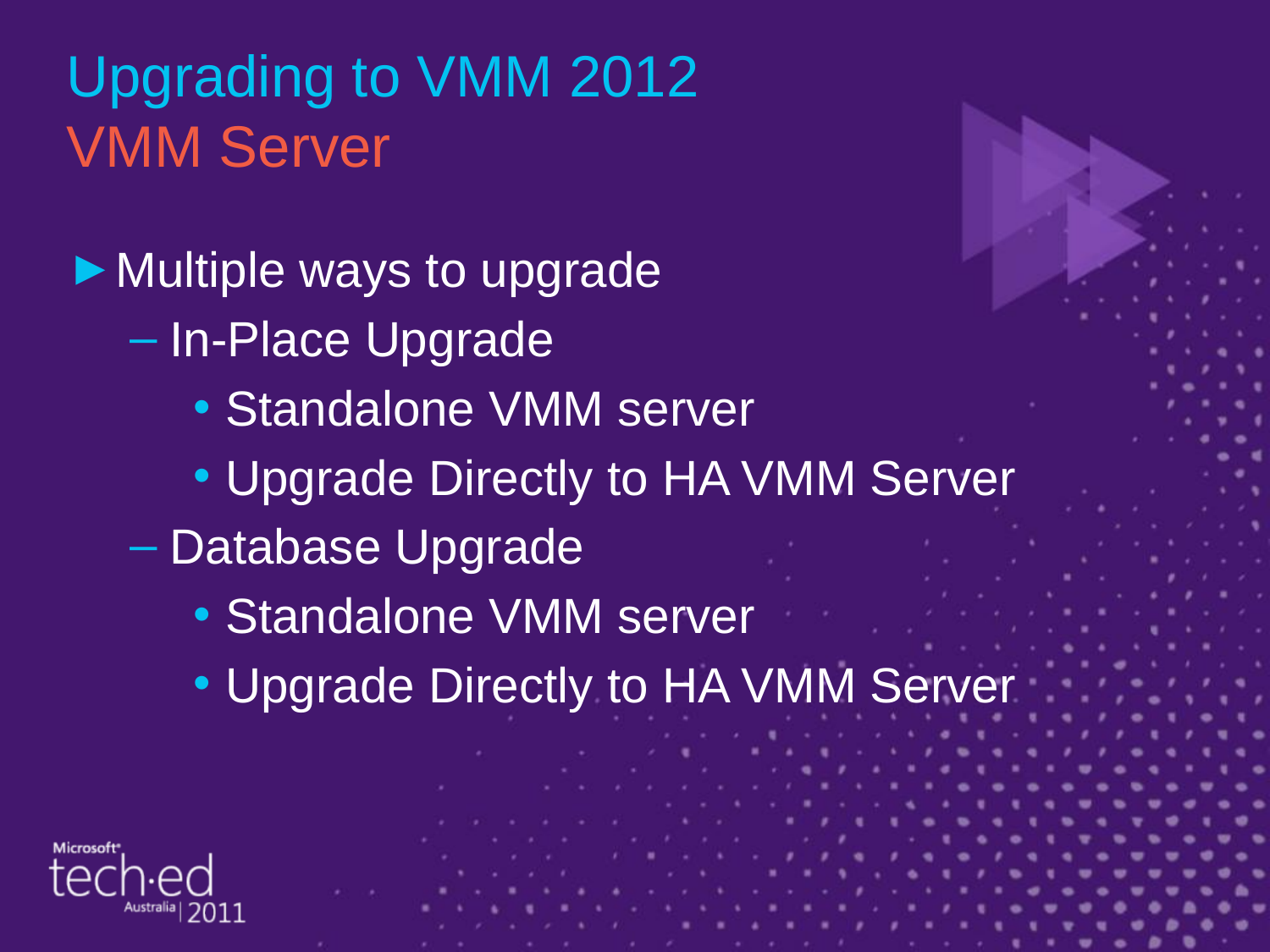

# Upgrading to VMM 2012 VMM Server
Multiple ways to upgrade
In-Place Upgrade
Standalone VMM server
Upgrade Directly to HA VMM Server
Database Upgrade
Standalone VMM server
Upgrade Directly to HA VMM Server